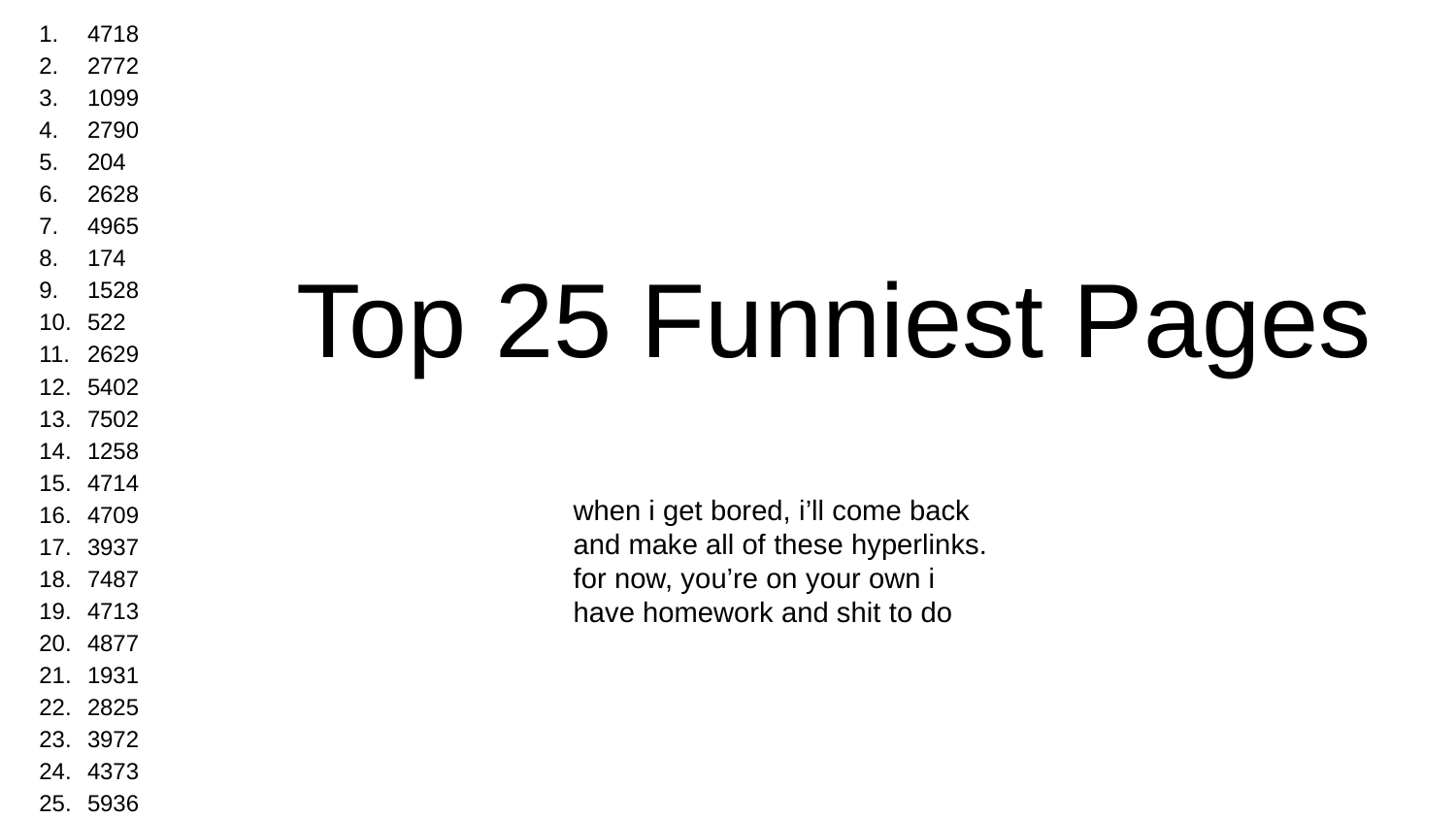

4718
2772
1099
2790
204
2628
4965
174
1528
522
2629
5402
7502
1258
4714
4709
3937
7487
4713
4877
1931
2825
3972
4373
5936
# Top 25 Funniest Pages
when i get bored, i’ll come back and make all of these hyperlinks. for now, you’re on your own i have homework and shit to do